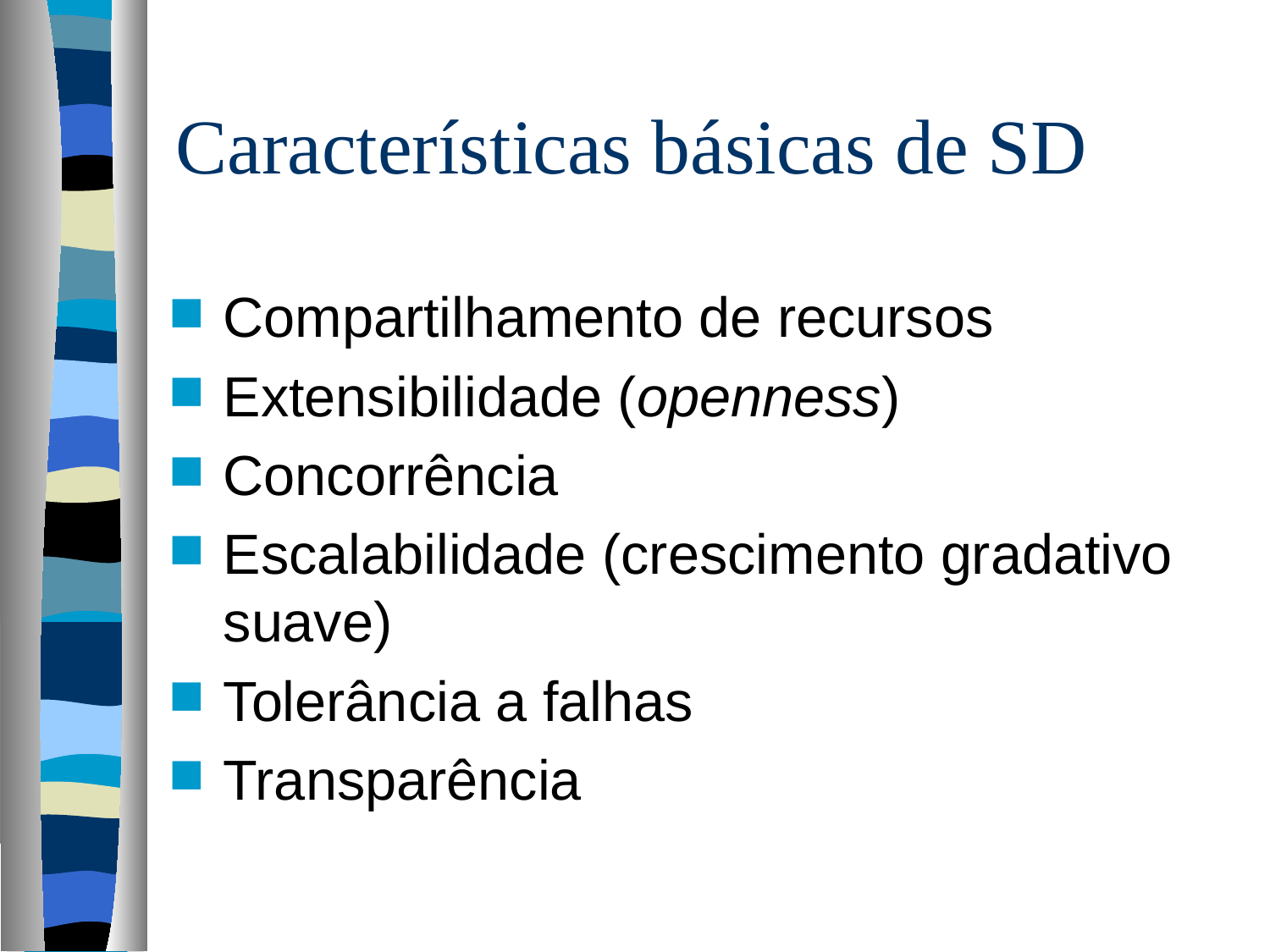

# Características básicas de SD
Compartilhamento de recursos
Extensibilidade (openness)
Concorrência
Escalabilidade (crescimento gradativo suave)
Tolerância a falhas
Transparência